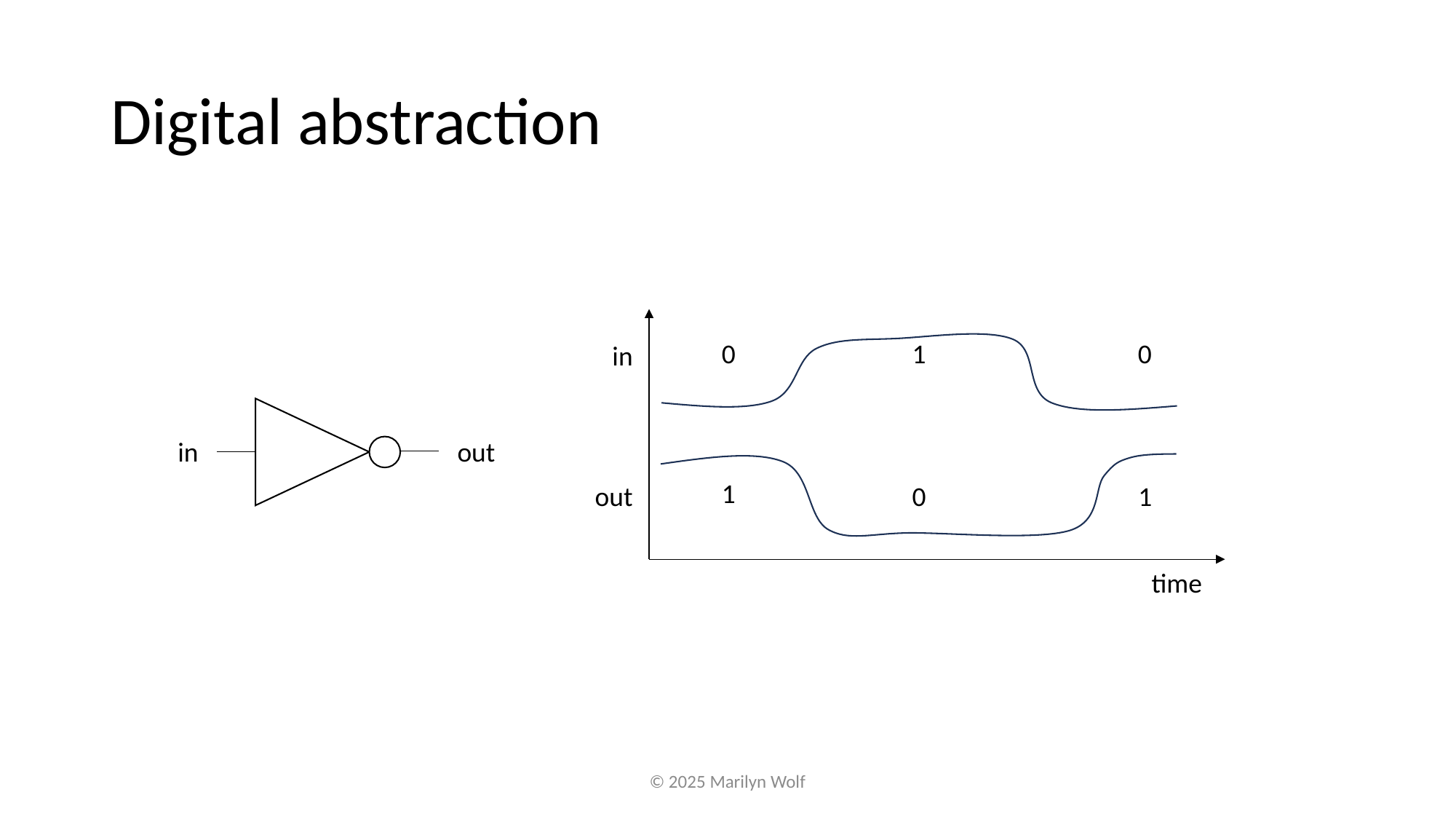

# Digital abstraction
0
1
0
in

in
out

1
out
0
1
time
© 2025 Marilyn Wolf